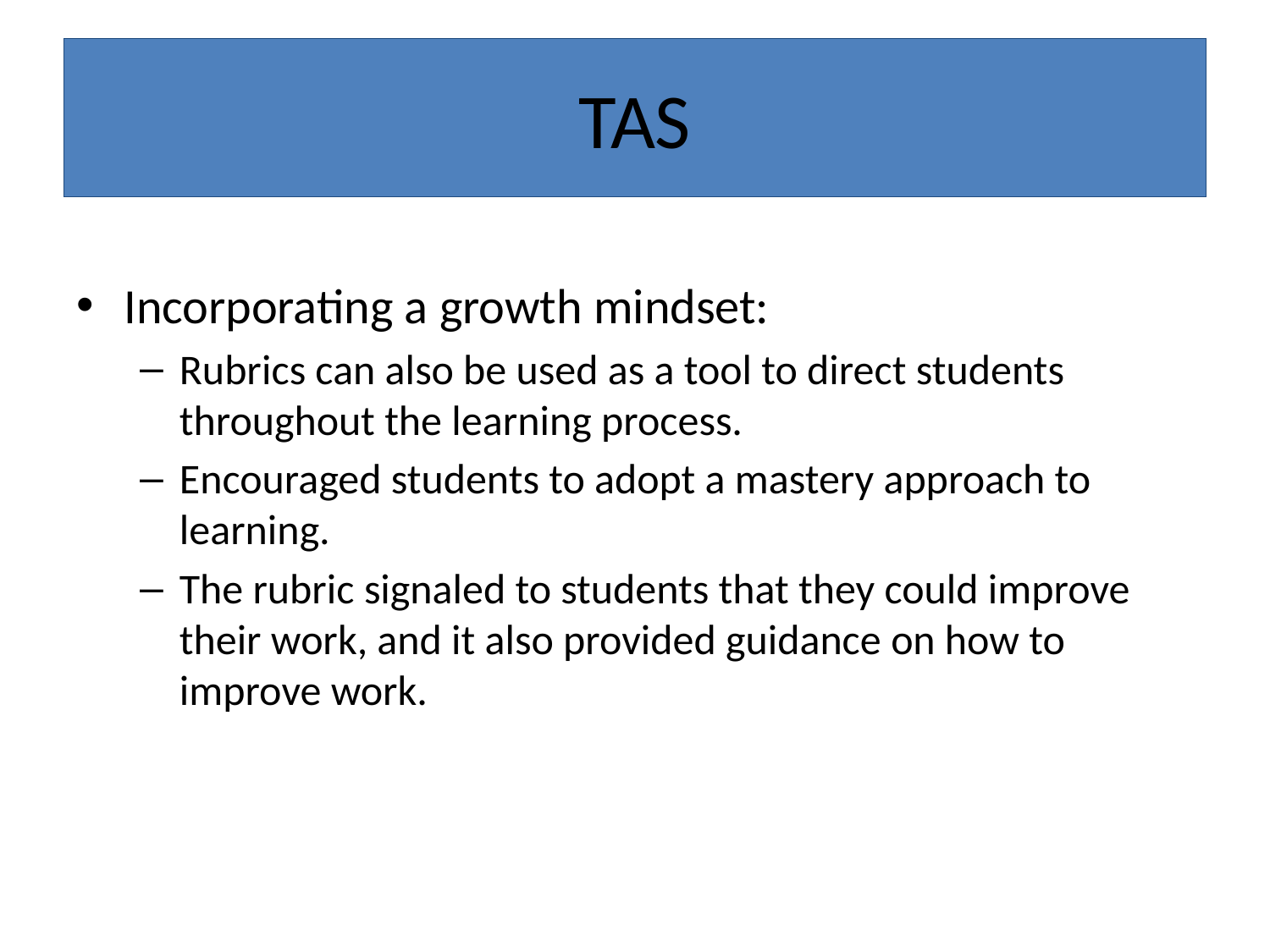

# TAS
Incorporating a growth mindset:
Rubrics can also be used as a tool to direct students throughout the learning process.
Encouraged students to adopt a mastery approach to learning.
The rubric signaled to students that they could improve their work, and it also provided guidance on how to improve work.